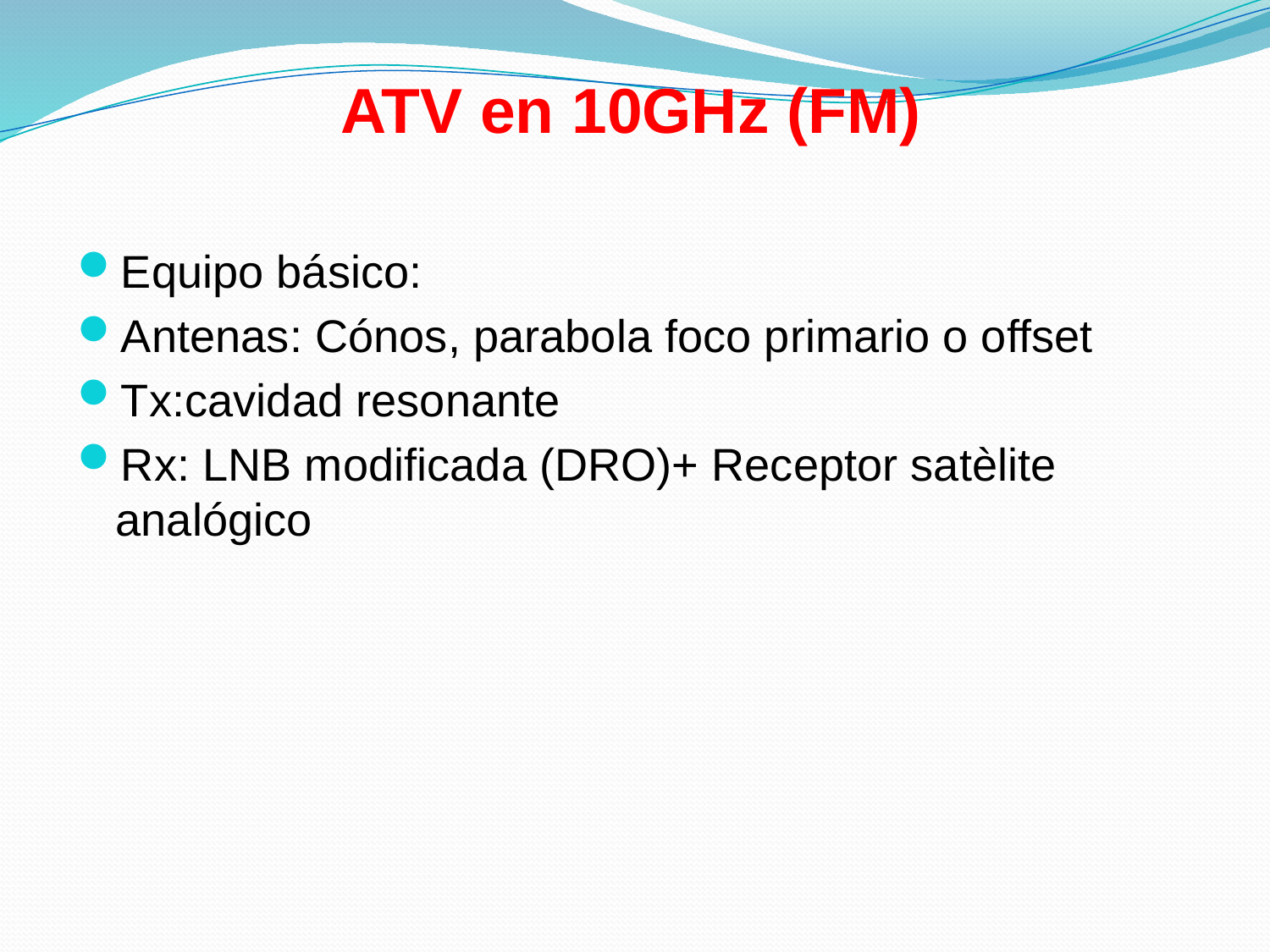

# ATV en 10GHz (FM)
Equipo básico:
Antenas: Cónos, parabola foco primario o offset
Tx:cavidad resonante
Rx: LNB modificada (DRO)+ Receptor satèlite analógico